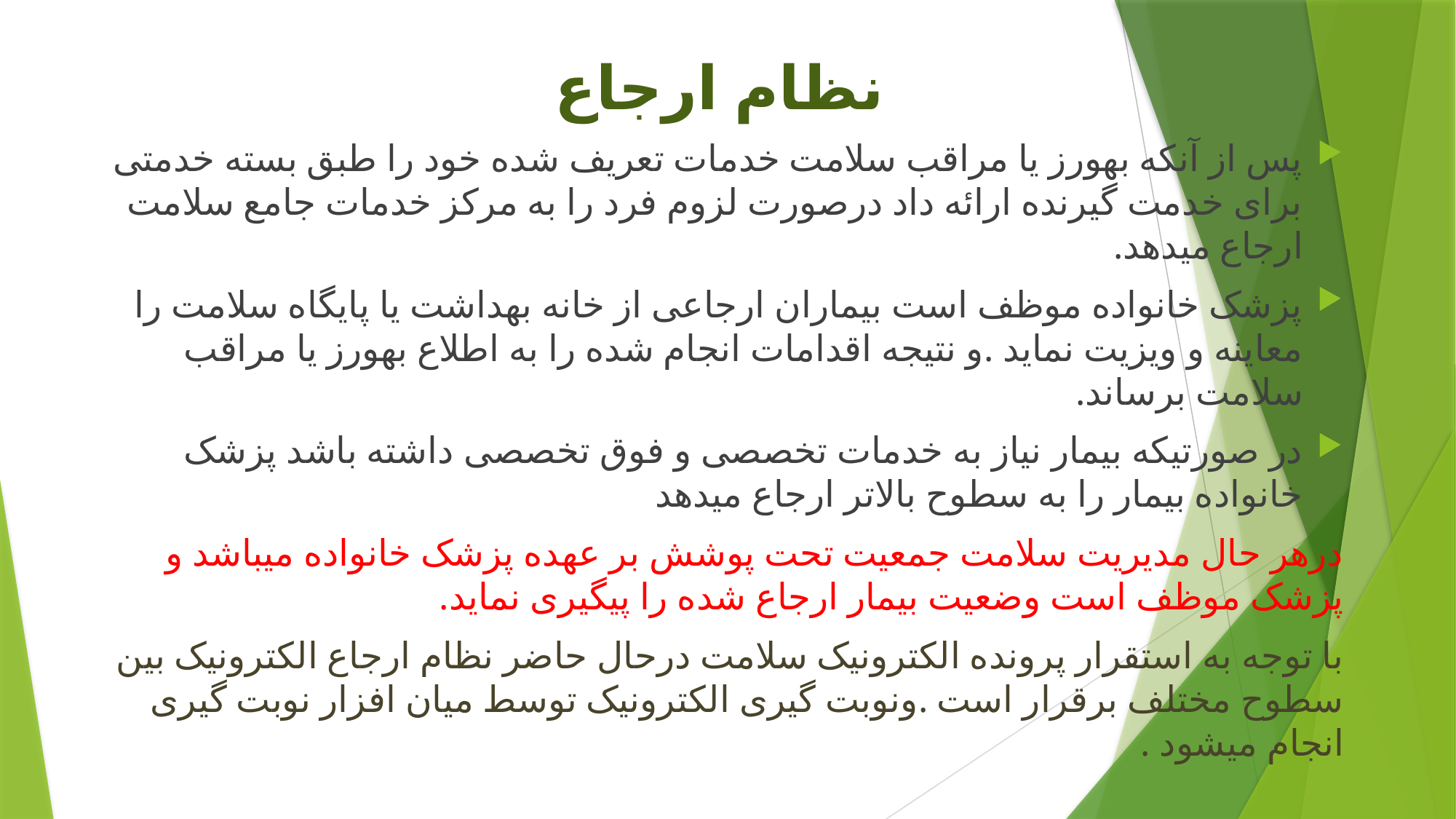

# نظام ارجاع
پس از آنکه بهورز یا مراقب سلامت خدمات تعریف شده خود را طبق بسته خدمتی برای خدمت گیرنده ارائه داد درصورت لزوم فرد را به مرکز خدمات جامع سلامت ارجاع میدهد.
پزشک خانواده موظف است بیماران ارجاعی از خانه بهداشت یا پایگاه سلامت را معاینه و ویزیت نماید .و نتیجه اقدامات انجام شده را به اطلاع بهورز یا مراقب سلامت برساند.
در صورتیکه بیمار نیاز به خدمات تخصصی و فوق تخصصی داشته باشد پزشک خانواده بیمار را به سطوح بالاتر ارجاع میدهد
درهر حال مدیریت سلامت جمعیت تحت پوشش بر عهده پزشک خانواده میباشد و پزشک موظف است وضعیت بیمار ارجاع شده را پیگیری نماید.
با توجه به استقرار پرونده الکترونیک سلامت درحال حاضر نظام ارجاع الکترونیک بین سطوح مختلف برقرار است .ونوبت گیری الکترونیک توسط میان افزار نوبت گیری انجام میشود .